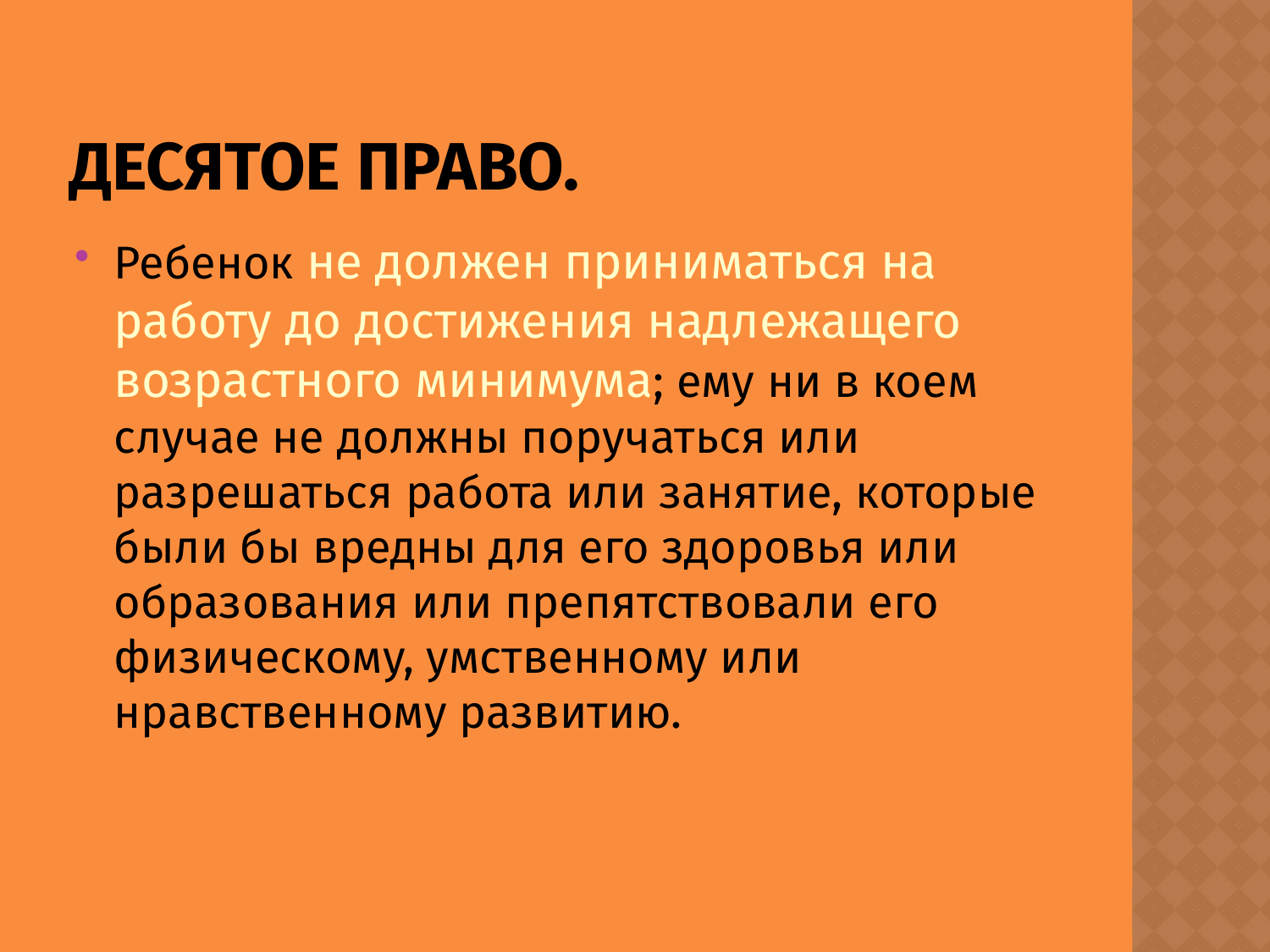

# Десятое право.
Ребенок не должен приниматься на работу до достижения надлежащего возрастного минимума; ему ни в коем случае не должны поручаться или разрешаться работа или занятие, которые были бы вредны для его здоровья или образования или препятствовали его физическому, умственному или нравственному развитию.